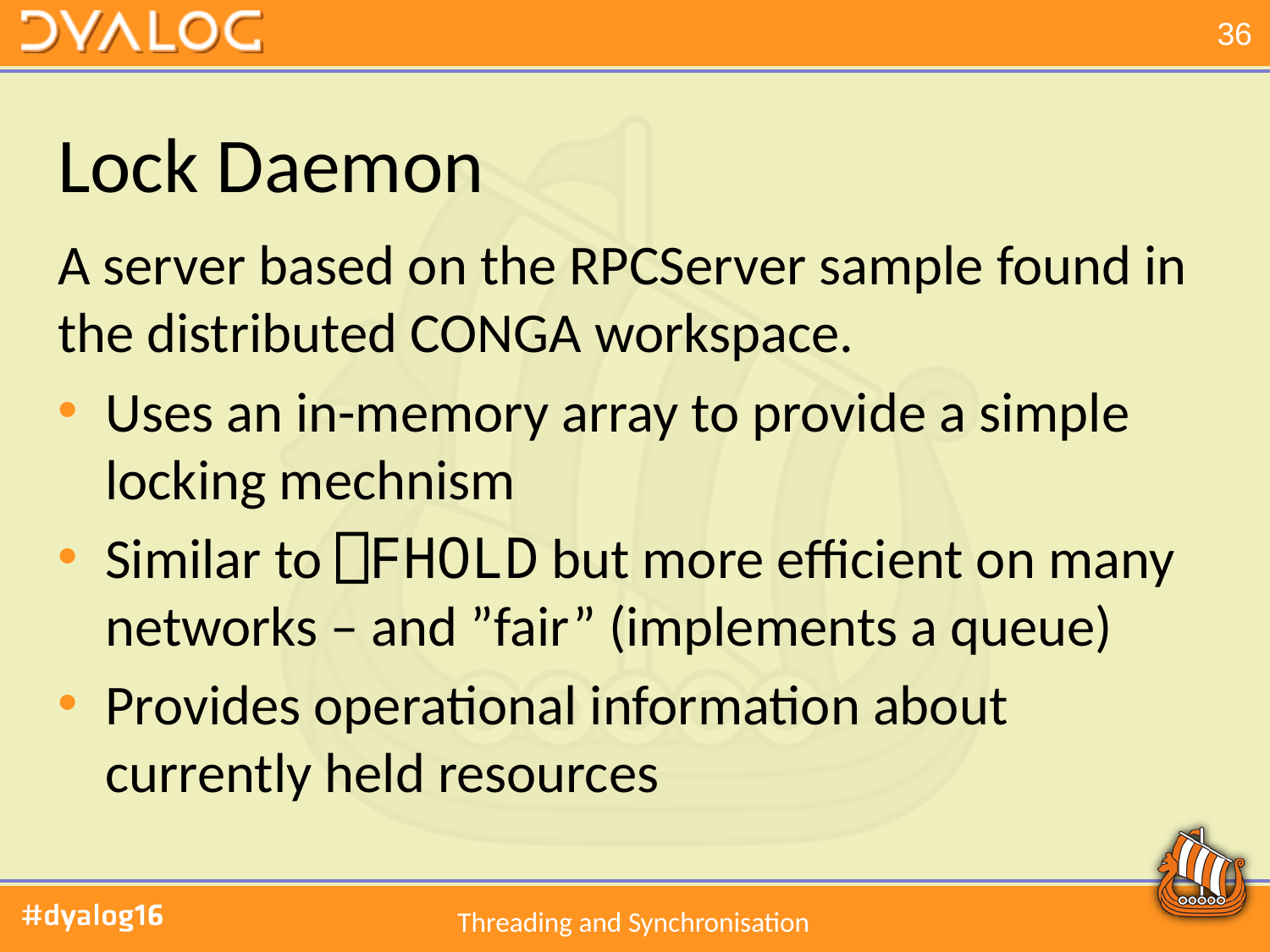

# Lock Daemon
A server based on the RPCServer sample found in the distributed CONGA workspace.
Uses an in-memory array to provide a simple locking mechnism
Similar to ⎕FHOLD but more efficient on many networks – and ”fair” (implements a queue)
Provides operational information about currently held resources
Threading and Synchronisation